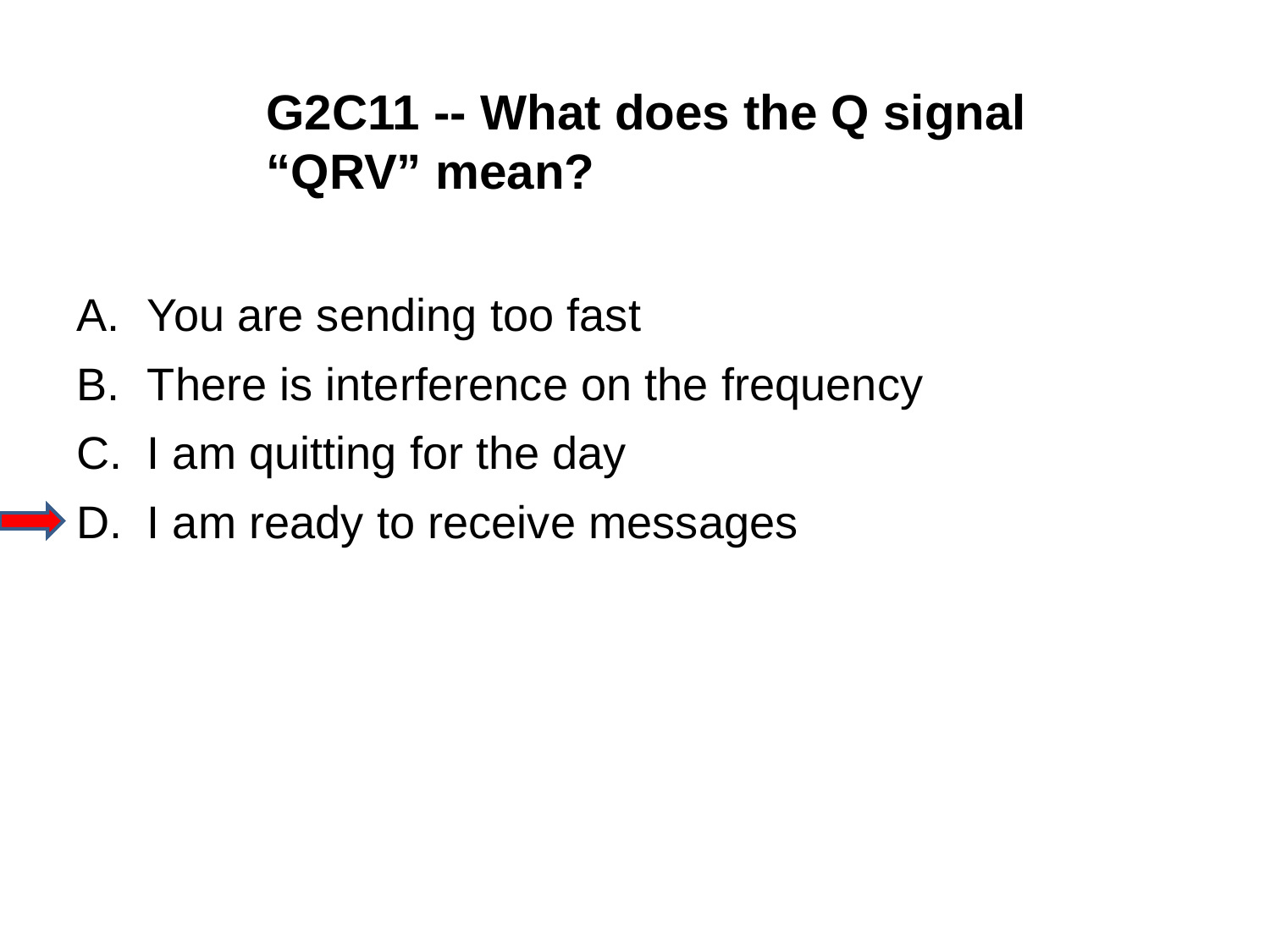

G2C11 -- What does the Q signal “QRV” mean?
A.	You are sending too fast
B.	There is interference on the frequency
C.	I am quitting for the day
D.	I am ready to receive messages